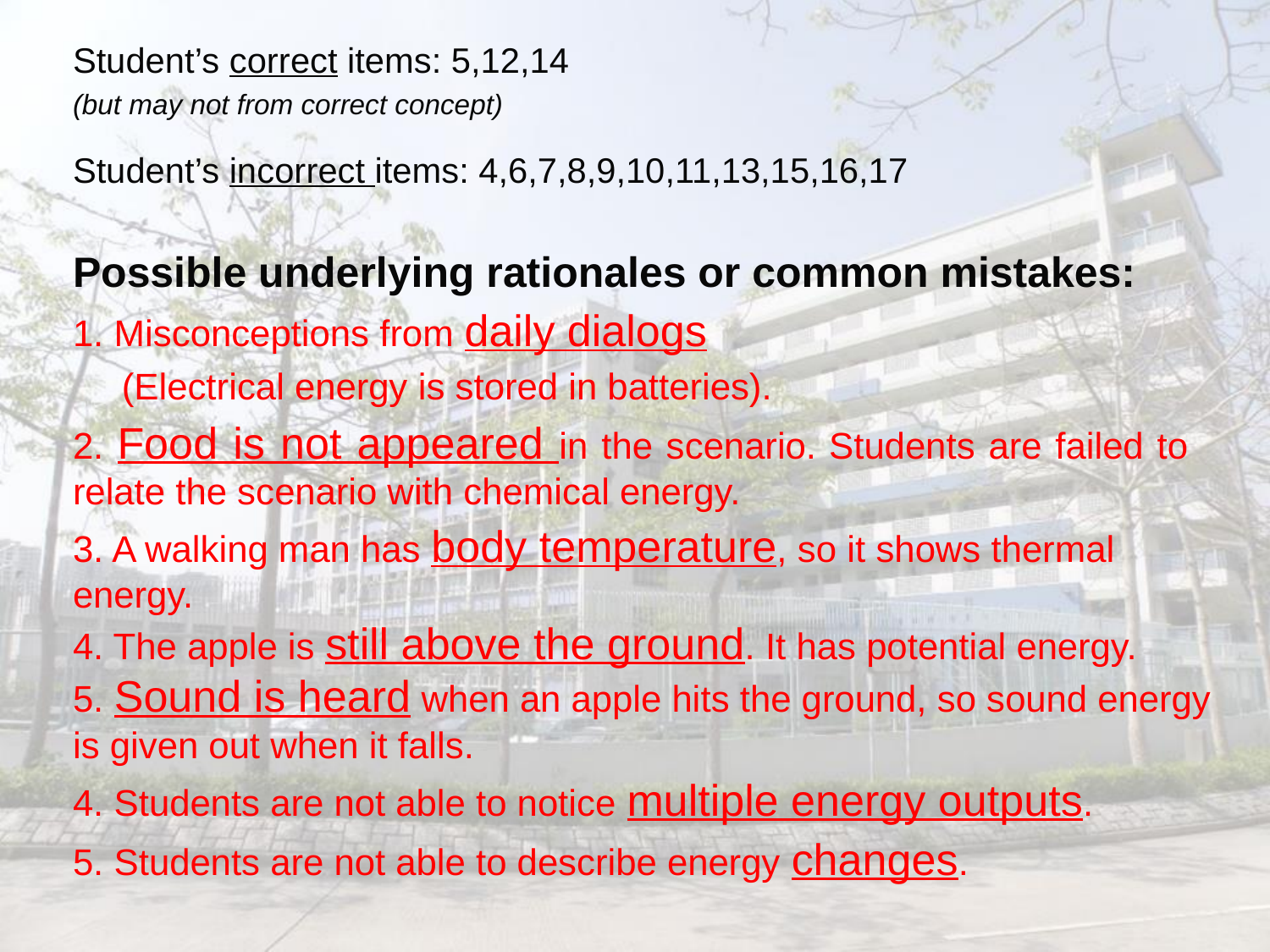

Student’s correct items: 5,12,14
(but may not from correct concept)

Student’s incorrect items: 4,6,7,8,9,10,11,13,15,16,17

Possible underlying rationales or common mistakes:
1. Misconceptions from daily dialogs
    (Electrical energy is stored in batteries).
2. Food is not appeared in the scenario. Students are failed to   relate the scenario with chemical energy.
3. A walking man has body temperature, so it shows thermal energy.
4. The apple is still above the ground. It has potential energy.
5. Sound is heard when an apple hits the ground, so sound energy is given out when it falls.
4. Students are not able to notice multiple energy outputs.
5. Students are not able to describe energy changes.